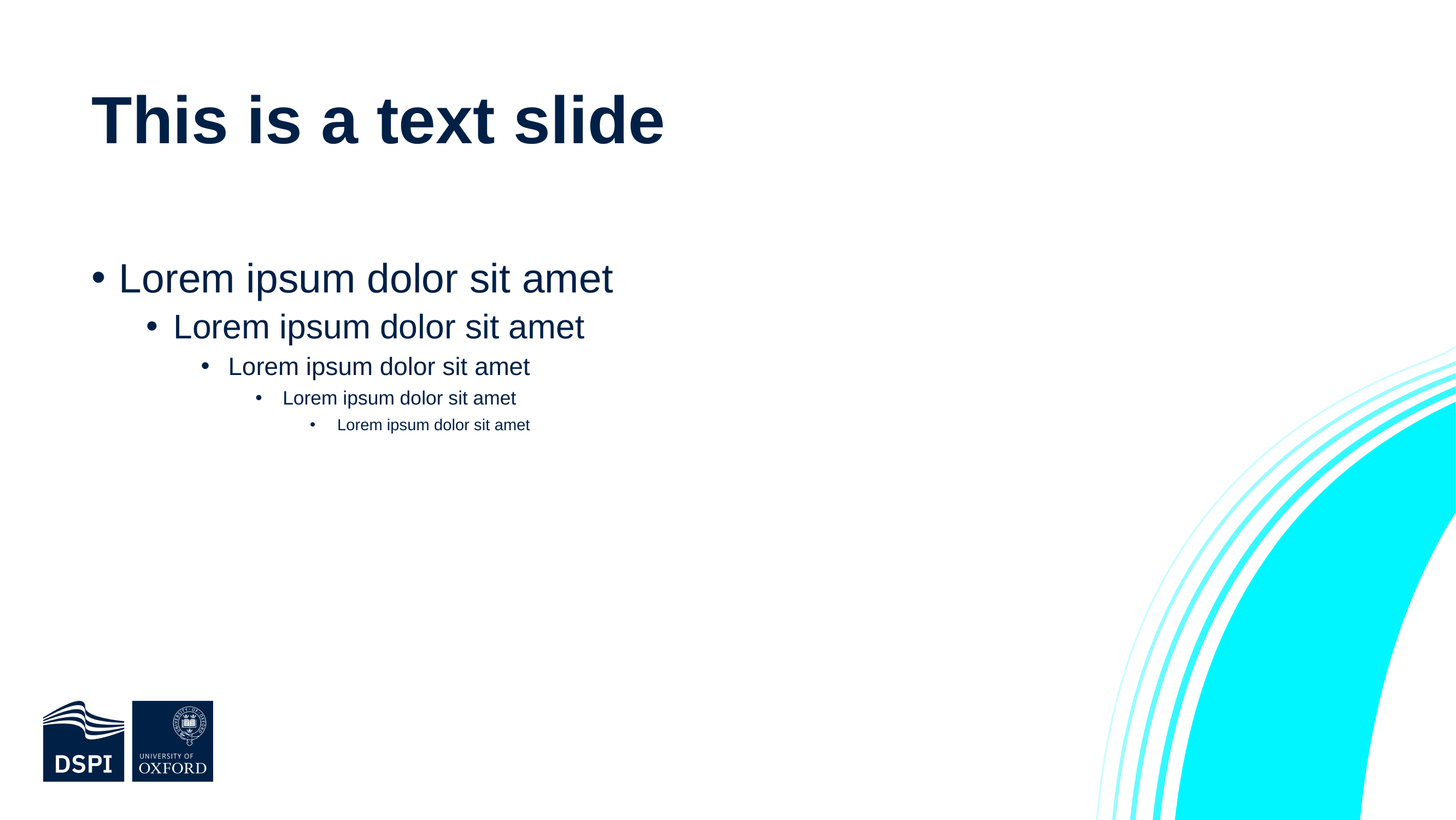

# This is a text slide
Lorem ipsum dolor sit amet
Lorem ipsum dolor sit amet
Lorem ipsum dolor sit amet
Lorem ipsum dolor sit amet
Lorem ipsum dolor sit amet